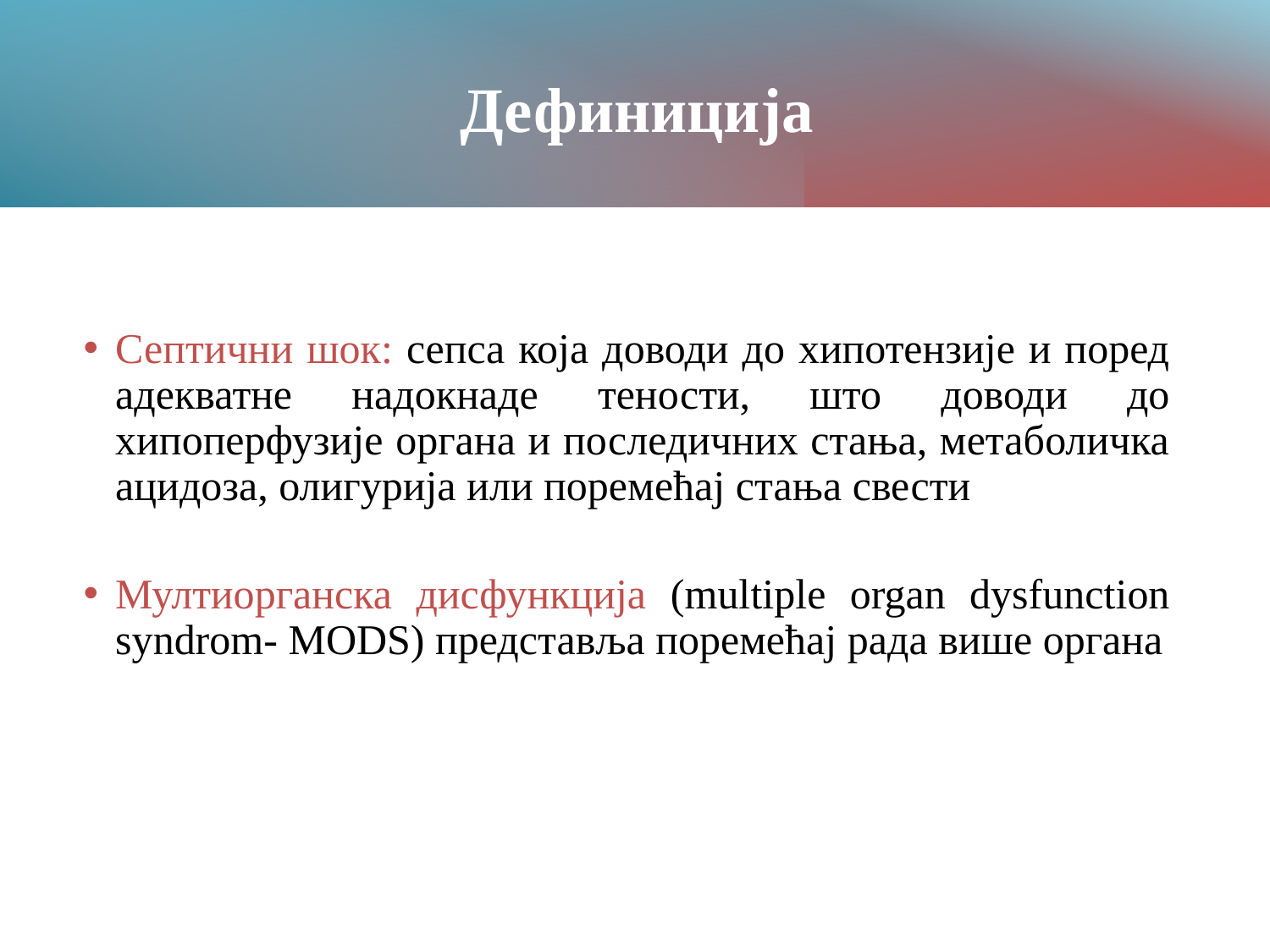

Дефиниција
Септични шок: сепса која доводи до хипотензије и поред адекватне надокнаде тености, што доводи до хипоперфузије органа и последичних стања, метаболичка ацидоза, олигурија или поремећај стања свести

Мултиорганска дисфункција (multiple organ dysfunction syndrom- MODS) представља поремећај рада више органа